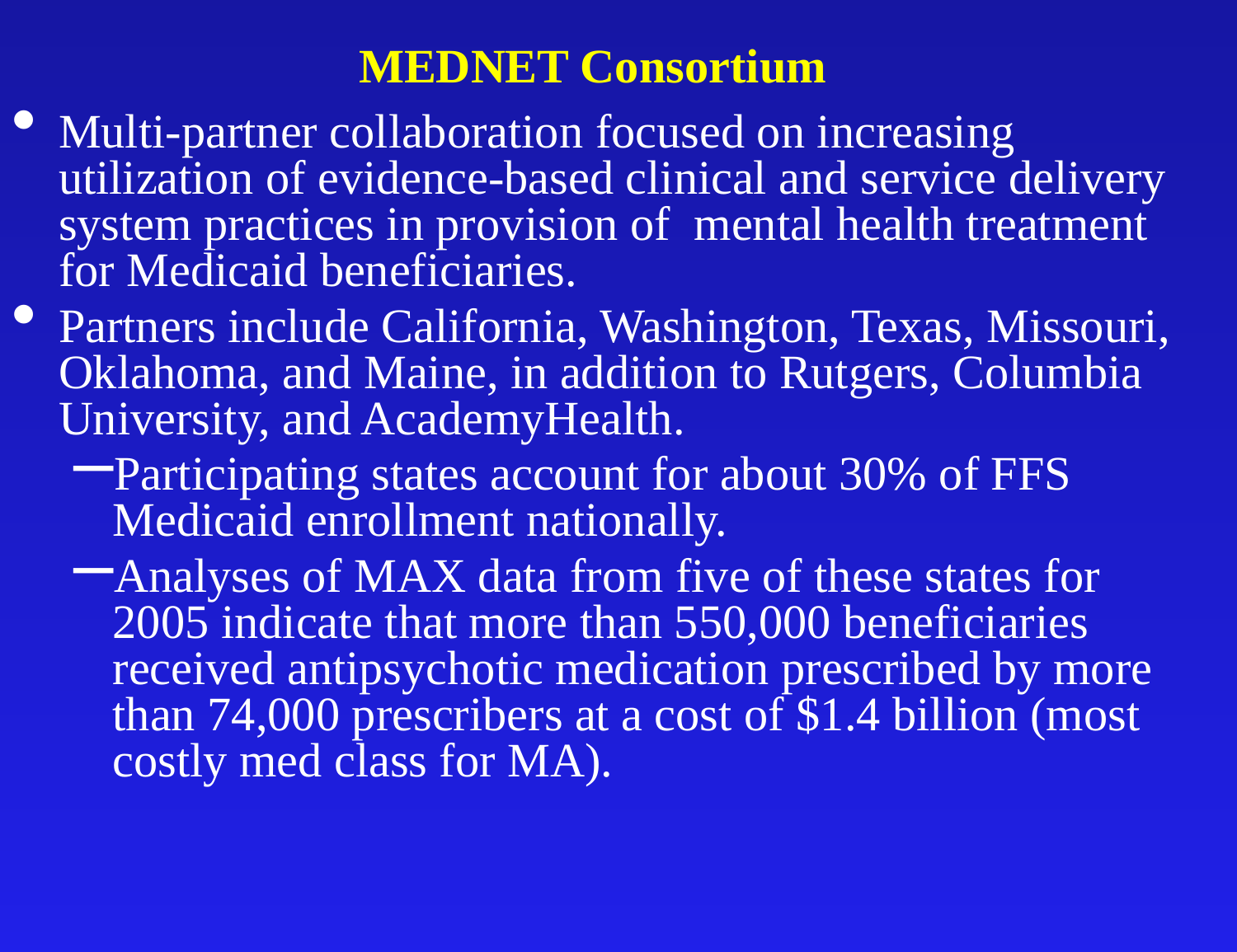

# MEDNET Consortium
Multi-partner collaboration focused on increasing utilization of evidence-based clinical and service delivery system practices in provision of  mental health treatment for Medicaid beneficiaries.
Partners include California, Washington, Texas, Missouri, Oklahoma, and Maine, in addition to Rutgers, Columbia University, and AcademyHealth.
Participating states account for about 30% of FFS Medicaid enrollment nationally.
Analyses of MAX data from five of these states for 2005 indicate that more than 550,000 beneficiaries received antipsychotic medication prescribed by more than 74,000 prescribers at a cost of $1.4 billion (most costly med class for MA).